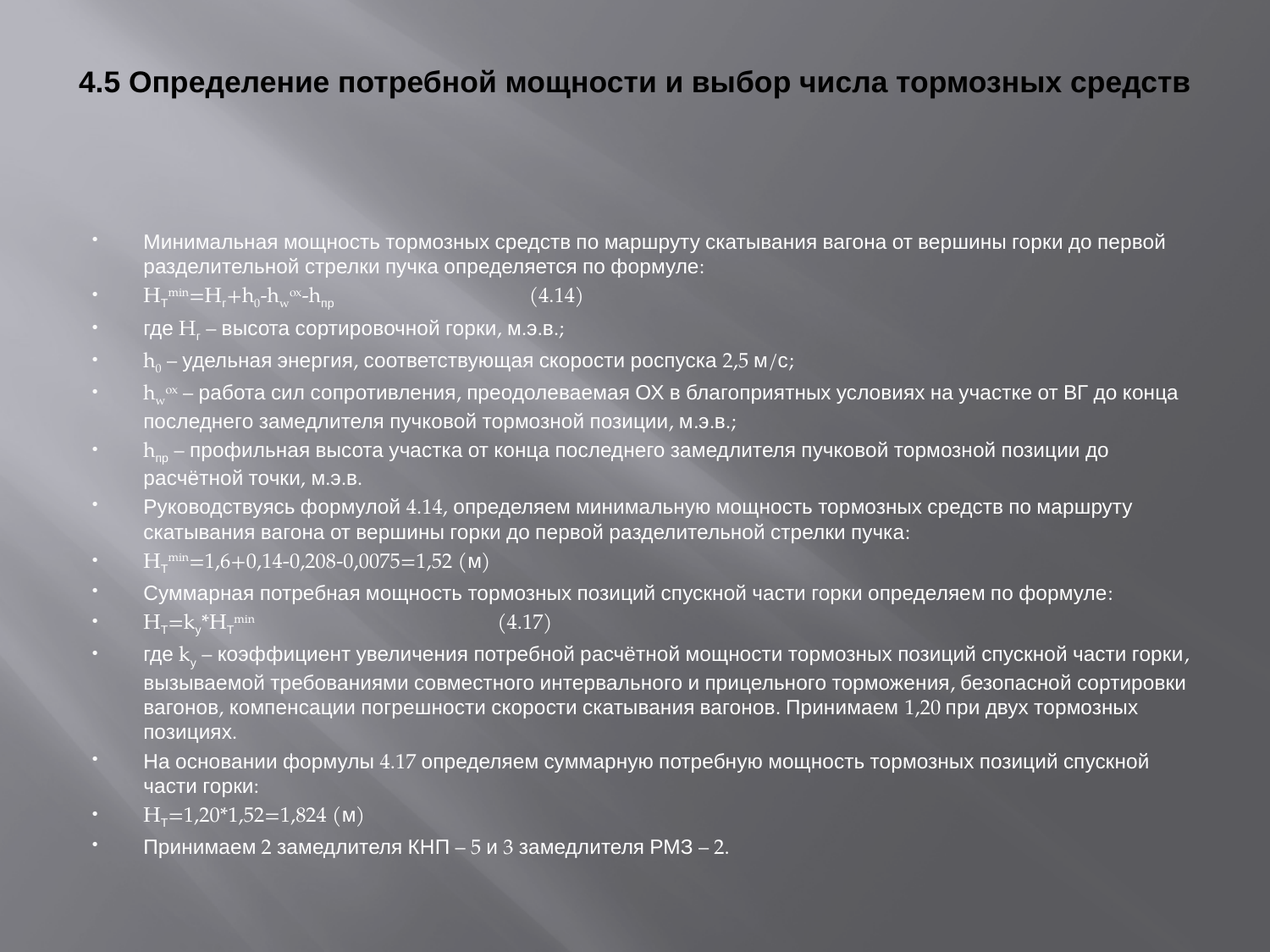

# 4.5 Определение потребной мощности и выбор числа тормозных средств
Минимальная мощность тормозных средств по маршруту скатывания вагона от вершины горки до первой разделительной стрелки пучка определяется по формуле:
HТmin=Hг+h0-hwox-hпр                                     (4.14)
где Hг – высота сортировочной горки, м.э.в.;
h0 – удельная энергия, соответствующая скорости роспуска 2,5 м/с;
hwox – работа сил сопротивления, преодолеваемая ОХ в благоприятных условиях на участке от ВГ до конца последнего замедлителя пучковой тормозной позиции, м.э.в.;
hпр – профильная высота участка от конца последнего замедлителя пучковой тормозной позиции до расчётной точки, м.э.в.
Руководствуясь формулой 4.14, определяем минимальную мощность тормозных средств по маршруту скатывания вагона от вершины горки до первой разделительной стрелки пучка:
HТmin=1,6+0,14-0,208-0,0075=1,52 (м)
Суммарная потребная мощность тормозных позиций спускной части горки определяем по формуле:
HТ=kу*HТmin                                              (4.17)
где kу – коэффициент увеличения потребной расчётной мощности тормозных позиций спускной части горки, вызываемой требованиями совместного интервального и прицельного торможения, безопасной сортировки вагонов, компенсации погрешности скорости скатывания вагонов. Принимаем 1,20 при двух тормозных позициях.
На основании формулы 4.17 определяем суммарную потребную мощность тормозных позиций спускной части горки:
HТ=1,20*1,52=1,824 (м)
Принимаем 2 замедлителя КНП – 5 и 3 замедлителя РМЗ – 2.